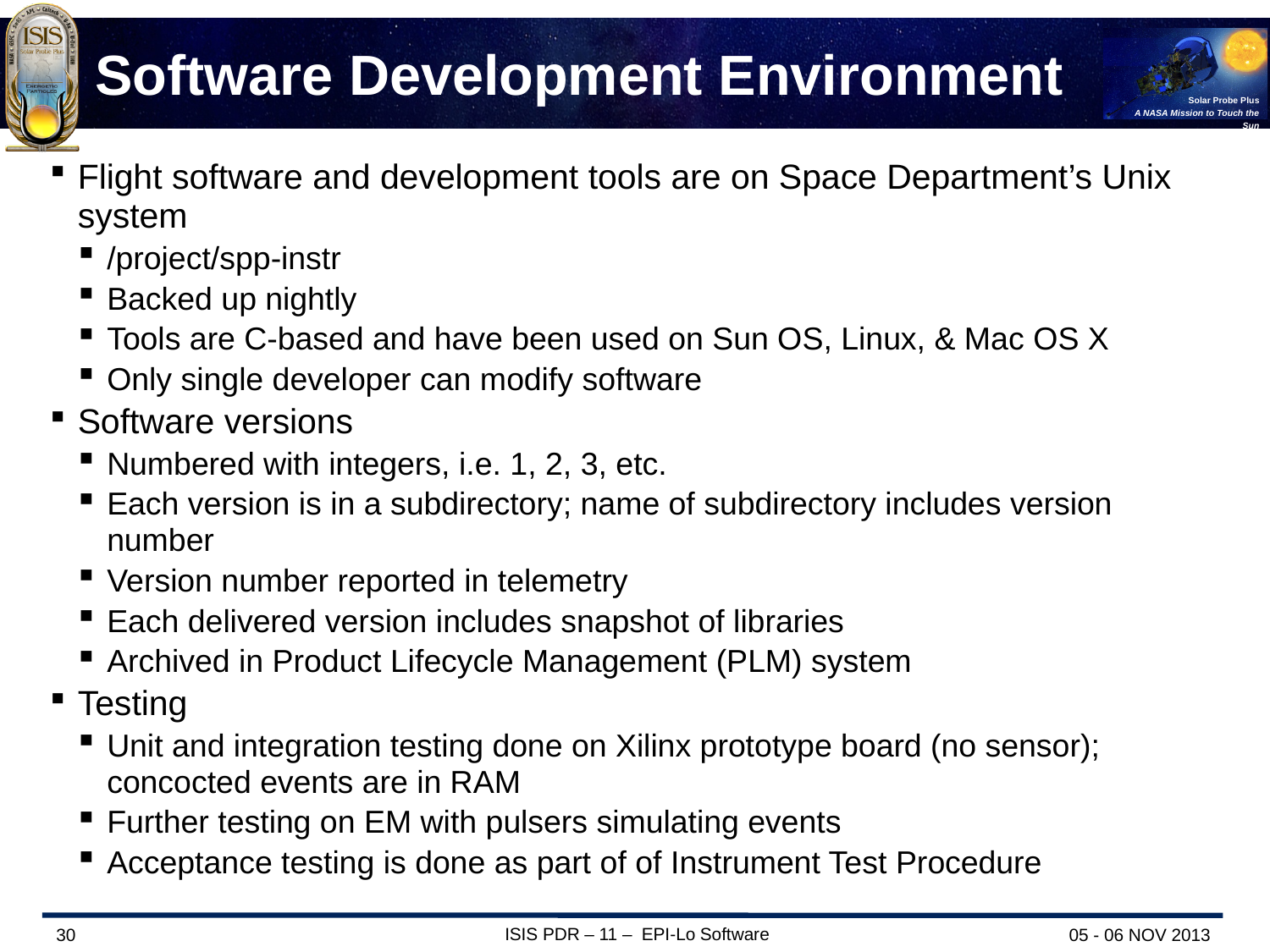

# Software Development Environment
Flight software and development tools are on Space Department’s Unix system
/project/spp-instr
Backed up nightly
Tools are C-based and have been used on Sun OS, Linux, & Mac OS X
Only single developer can modify software
Software versions
Numbered with integers, i.e. 1, 2, 3, etc.
Each version is in a subdirectory; name of subdirectory includes version number
Version number reported in telemetry
Each delivered version includes snapshot of libraries
Archived in Product Lifecycle Management (PLM) system
Testing
Unit and integration testing done on Xilinx prototype board (no sensor); concocted events are in RAM
Further testing on EM with pulsers simulating events
Acceptance testing is done as part of of Instrument Test Procedure